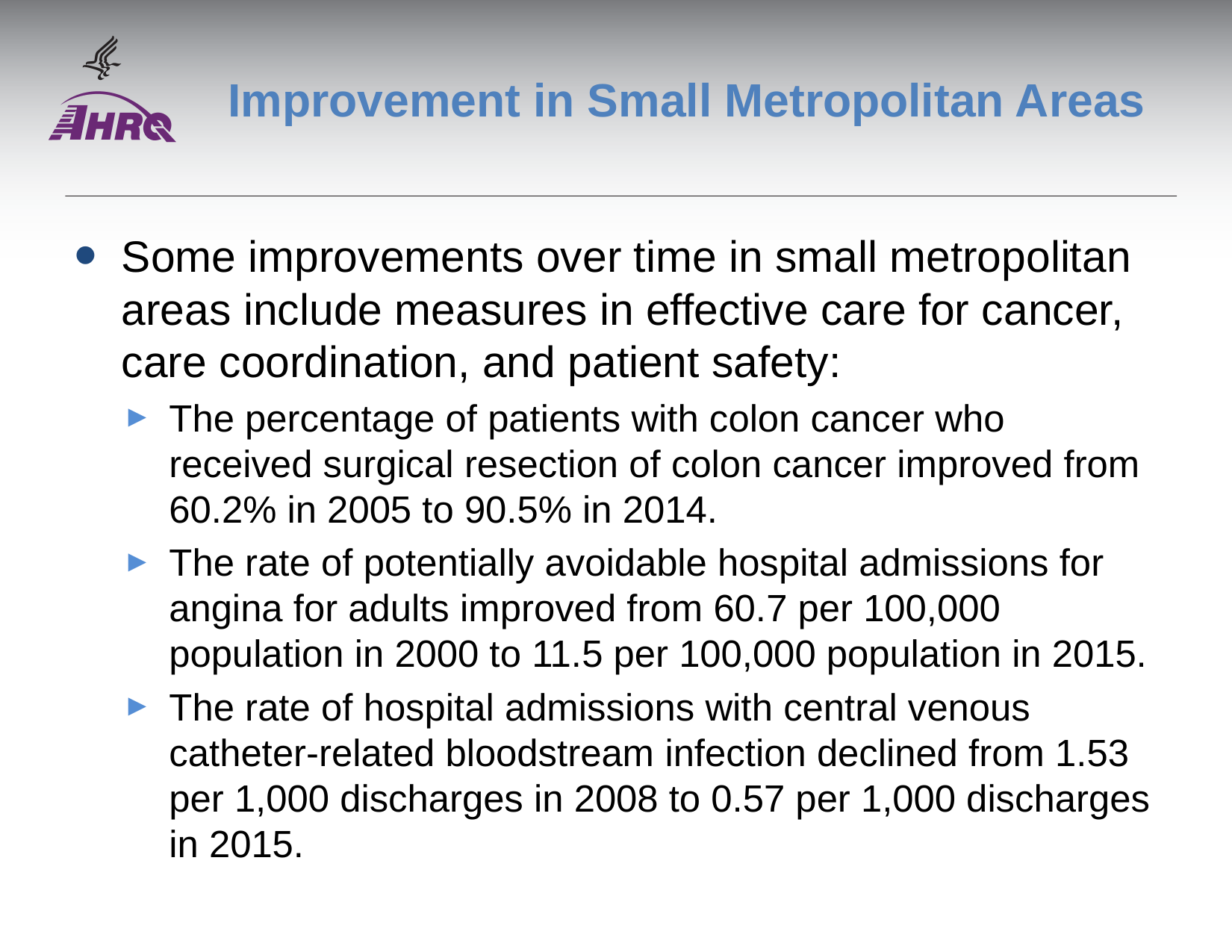

# Improvement in Small Metropolitan Areas
Some improvements over time in small metropolitan areas include measures in effective care for cancer, care coordination, and patient safety:
The percentage of patients with colon cancer who received surgical resection of colon cancer improved from 60.2% in 2005 to 90.5% in 2014.
The rate of potentially avoidable hospital admissions for angina for adults improved from 60.7 per 100,000 population in 2000 to 11.5 per 100,000 population in 2015.
The rate of hospital admissions with central venous catheter-related bloodstream infection declined from 1.53 per 1,000 discharges in 2008 to 0.57 per 1,000 discharges in 2015.